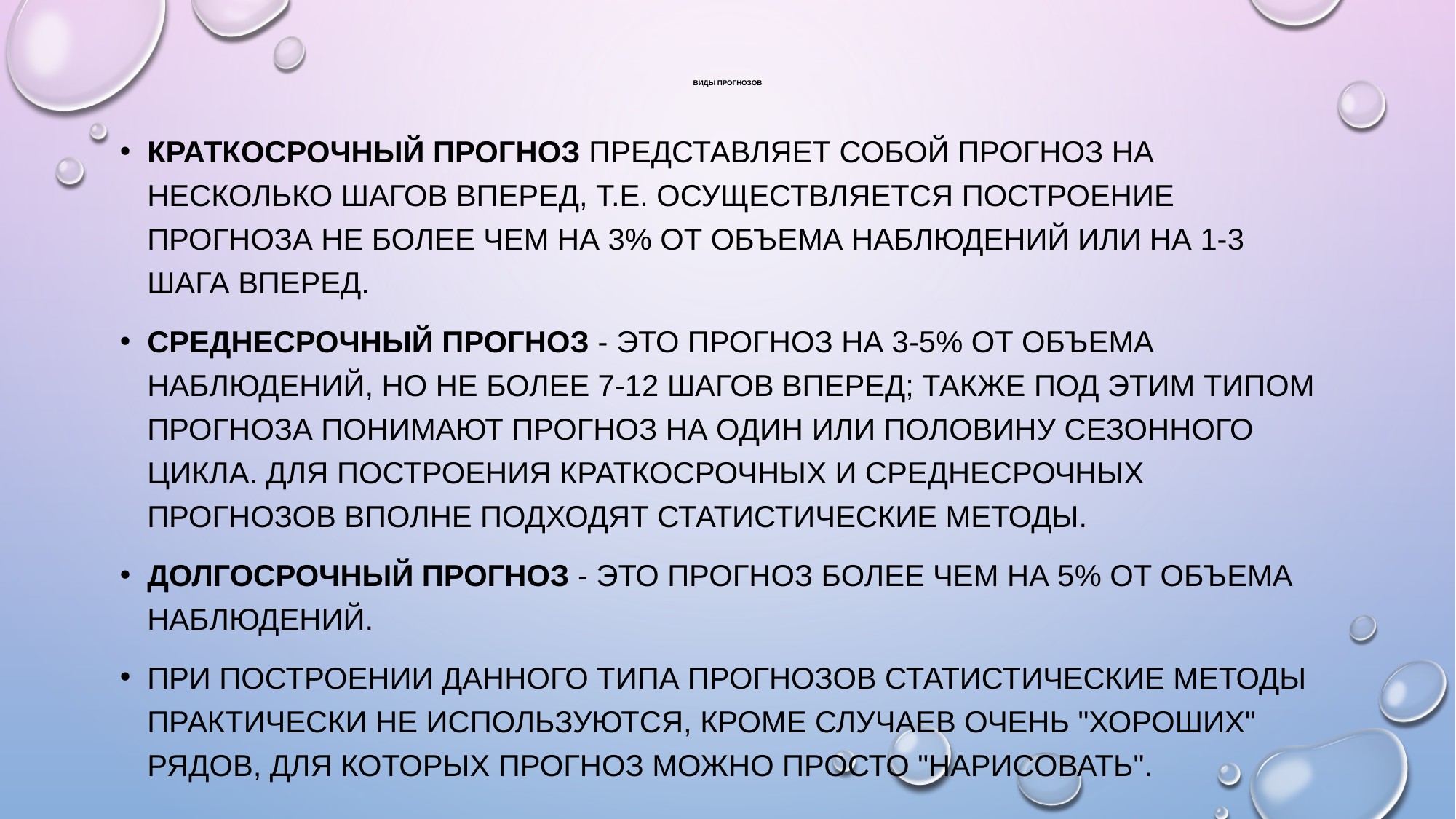

# Виды прогнозов
Краткосрочный прогноз представляет собой прогноз на несколько шагов вперед, т.е. осуществляется построение прогноза не более чем на 3% от объема наблюдений или на 1-3 шага вперед.
Среднесрочный прогноз - это прогноз на 3-5% от объема наблюдений, но не более 7-12 шагов вперед; также под этим типом прогноза понимают прогноз на один или половину сезонного цикла. Для построения краткосрочных и среднесрочных прогнозов вполне подходят статистические методы.
Долгосрочный прогноз - это прогноз более чем на 5% от объема наблюдений.
При построении данного типа прогнозов статистические методы практически не используются, кроме случаев очень "хороших" рядов, для которых прогноз можно просто "нарисовать".